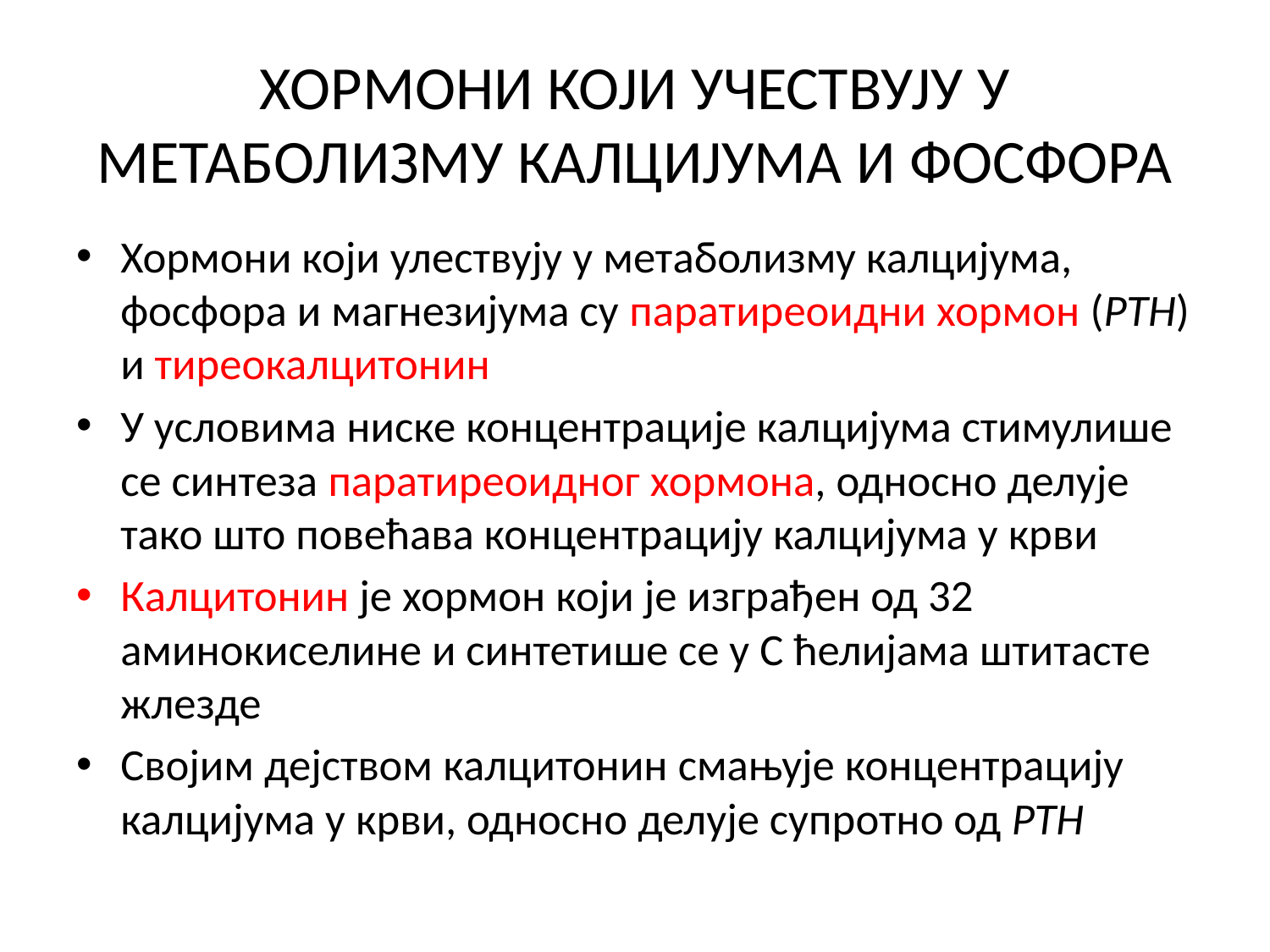

# ХОРМОНИ КОЈИ УЧЕСТВУЈУ У МЕТАБОЛИЗМУ КАЛЦИЈУМА И ФОСФОРА
Хормони који улествују у метаболизму калцијума, фосфора и магнезијума су паратиреоидни хормон (PTH) и тиреокалцитонин
У условима ниске концентрације калцијума стимулише се синтеза паратиреоидног хормона, односно делује тако што повећава концентрацију калцијума у крви
Калцитонин је хормон који је изграђен од 32 аминокиселине и синтетише се у С ћелијама штитасте жлезде
Својим дејством калцитонин смањује концентрацију калцијума у крви, односно делује супротно од PTH